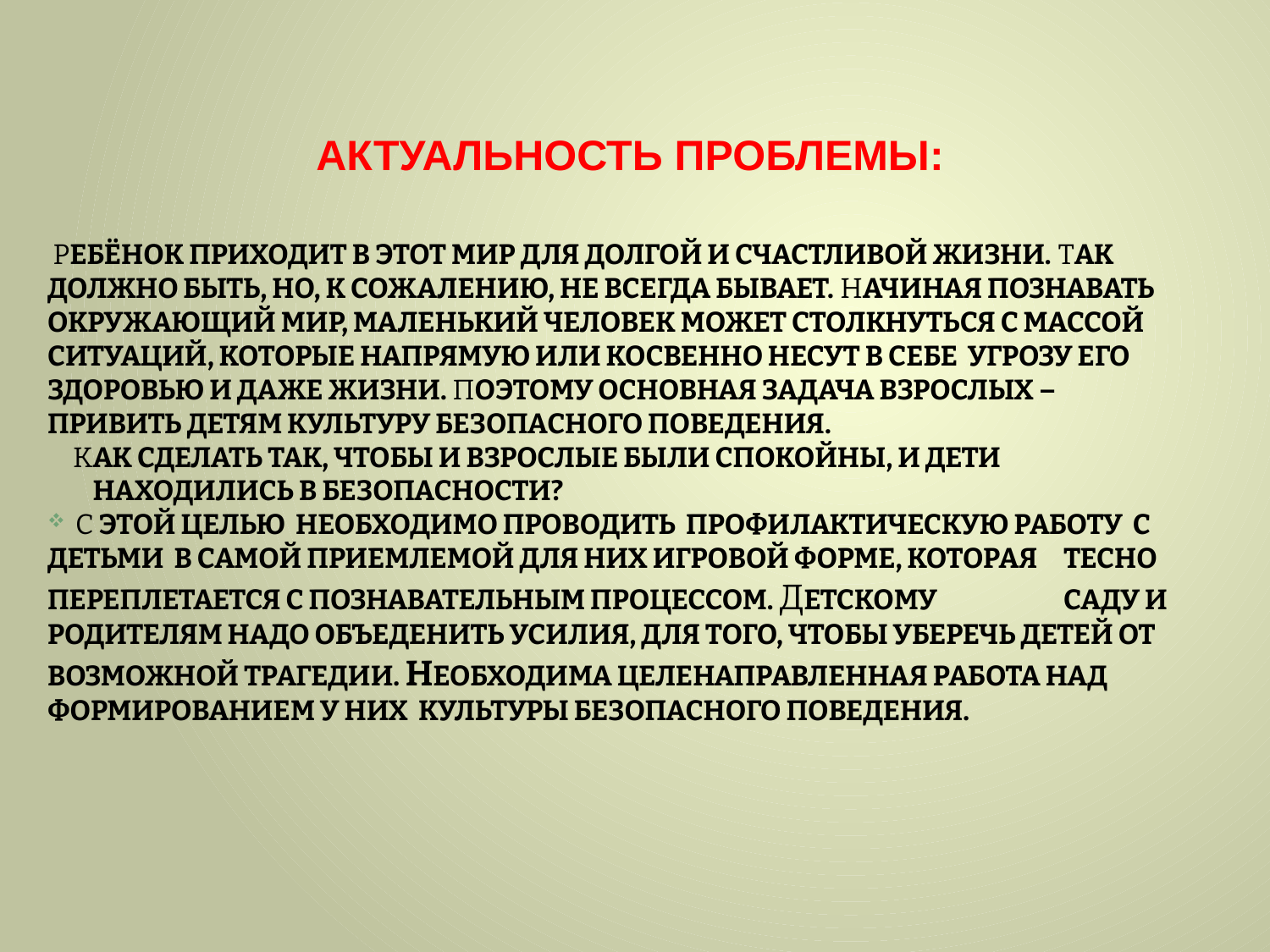

# АКТУАЛЬНОСТЬ ПРОБЛЕМЫ:
 РЕБЁНОК ПРИХОДИТ В ЭТОТ МИР ДЛЯ ДОЛГОЙ И СЧАСТЛИВОЙ ЖИЗНИ. ТАК     ДОЛЖНО БЫТЬ, НО, К СОЖАЛЕНИЮ, НЕ ВСЕГДА БЫВАЕТ. НАЧИНАЯ ПОЗНАВАТЬ ОКРУЖАЮЩИЙ МИР, МАЛЕНЬКИЙ ЧЕЛОВЕК МОЖЕТ СТОЛКНУТЬСЯ С МАССОЙ СИТУАЦИЙ, КОТОРЫЕ НАПРЯМУЮ ИЛИ КОСВЕННО НЕСУТ В СЕБЕ  УГРОЗУ ЕГО ЗДОРОВЬЮ И ДАЖЕ ЖИЗНИ. ПОЭТОМУ ОСНОВНАЯ ЗАДАЧА ВЗРОСЛЫХ – ПРИВИТЬ ДЕТЯМ КУЛЬТУРУ БЕЗОПАСНОГО ПОВЕДЕНИЯ.
     КАК СДЕЛАТЬ ТАК, ЧТОБЫ И ВЗРОСЛЫЕ БЫЛИ СПОКОЙНЫ, И ДЕТИ                                             НАХОДИЛИСЬ В БЕЗОПАСНОСТИ?
  С ЭТОЙ ЦЕЛЬЮ  НЕОБХОДИМО ПРОВОДИТЬ  ПРОФИЛАКТИЧЕСКУЮ РАБОТУ  С ДЕТЬМИ  В САМОЙ ПРИЕМЛЕМОЙ ДЛЯ НИХ ИГРОВОЙ ФОРМЕ, КОТОРАЯ 	ТЕСНО  ПЕРЕПЛЕТАЕТСЯ С ПОЗНАВАТЕЛЬНЫМ ПРОЦЕССОМ. ДЕТСКОМУ   	САДУ И РОДИТЕЛЯМ НАДО ОБЪЕДЕНИТЬ УСИЛИЯ, ДЛЯ ТОГО, ЧТОБЫ УБЕРЕЧЬ ДЕТЕЙ ОТ ВОЗМОЖНОЙ ТРАГЕДИИ. НЕОБХОДИМА ЦЕЛЕНАПРАВЛЕННАЯ РАБОТА НАД  ФОРМИРОВАНИЕМ У НИХ  КУЛЬТУРЫ БЕЗОПАСНОГО ПОВЕДЕНИЯ.